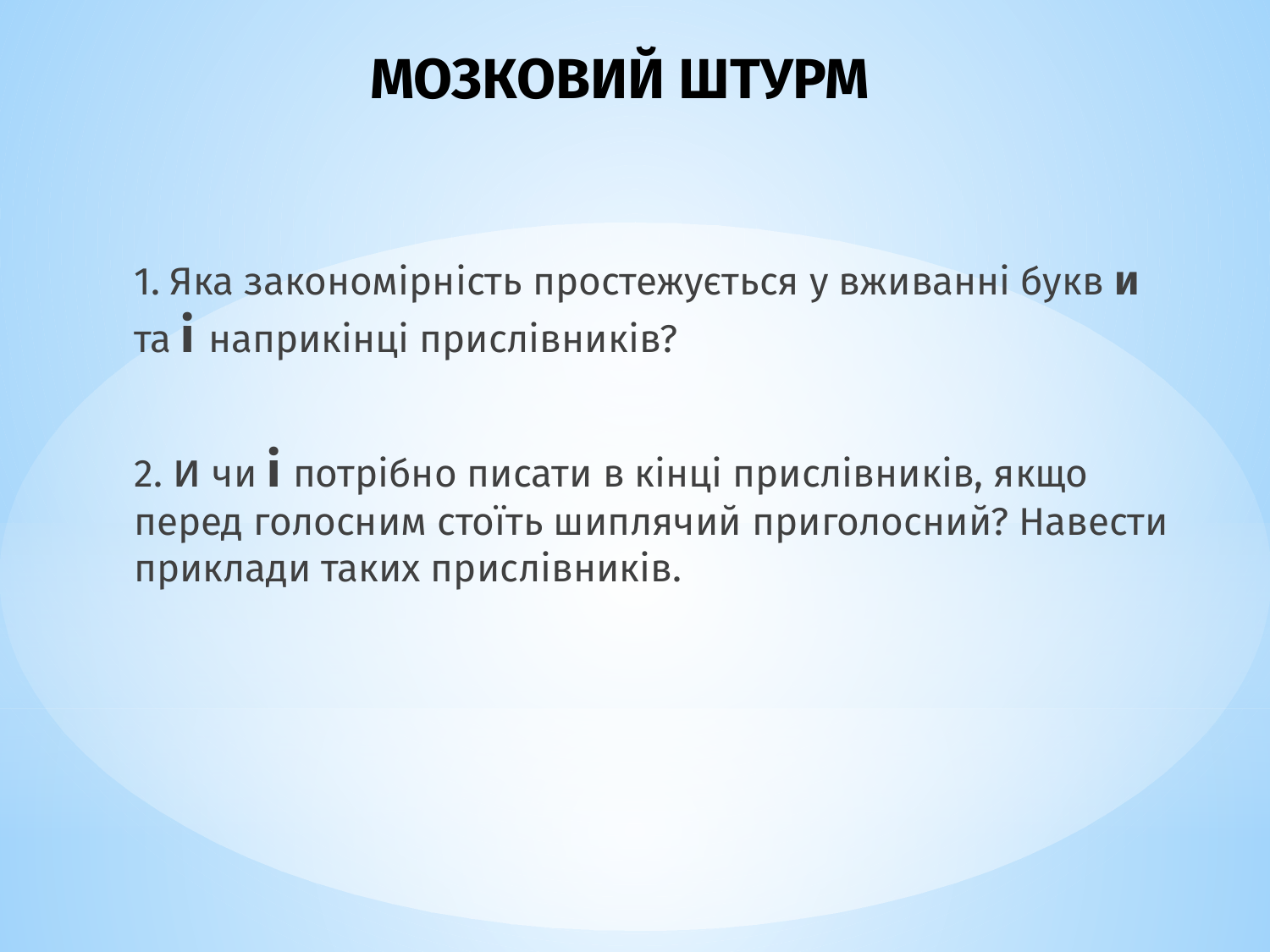

# МОЗКОВИЙ ШТУРМ
1. Яка закономірність простежується у вживанні букв и та і наприкінці прислівників?

2. и чи і потрібно писати в кінці прислівників, якщо перед голосним стоїть шиплячий приголосний? Навести приклади таких прислівників.